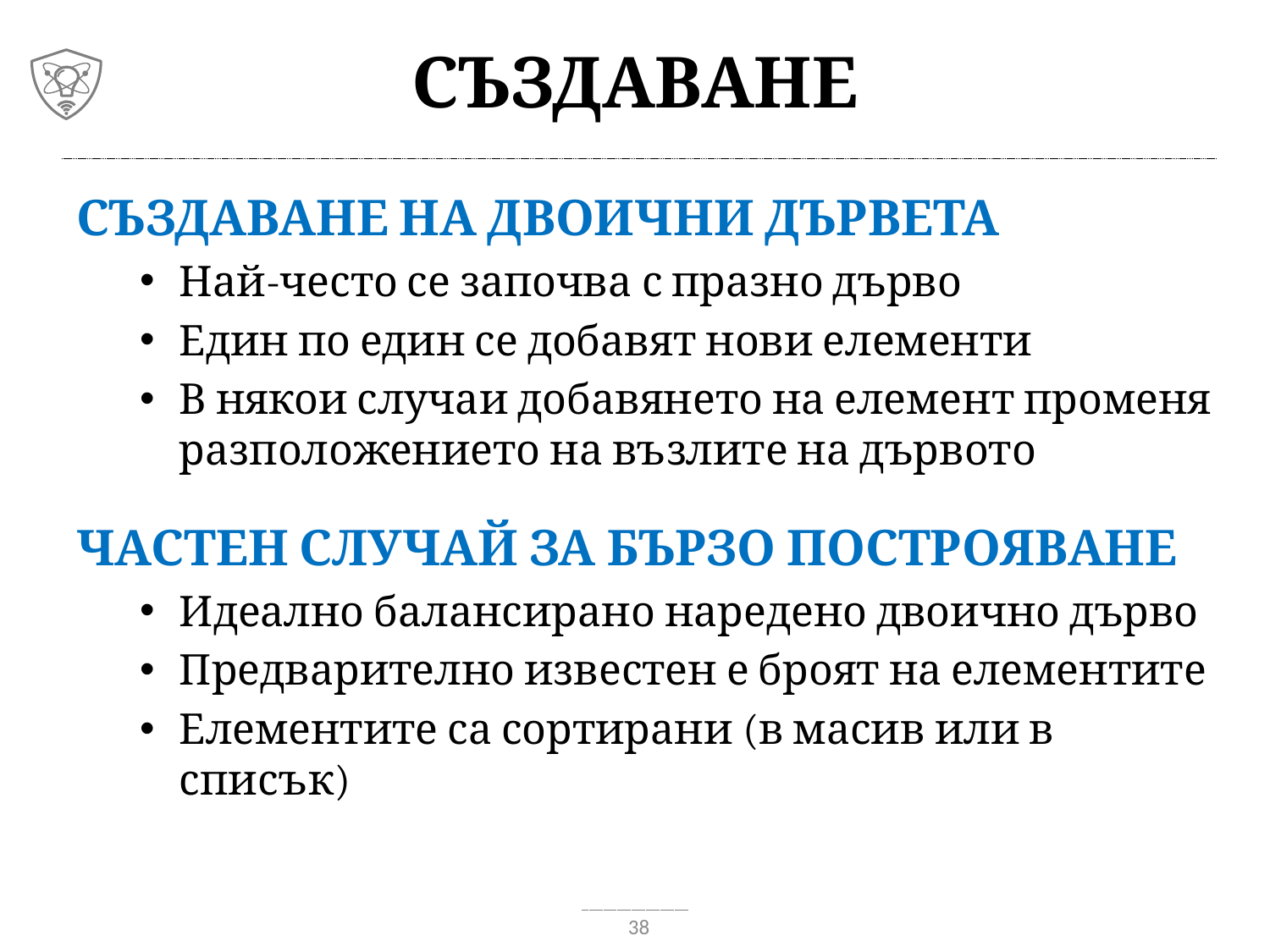

# Създаване
Създаване на двоични дървета
Най-често се започва с празно дърво
Един по един се добавят нови елементи
В някои случаи добавянето на елемент променя разположението на възлите на дървото
Частен случай за бързо построяване
Идеално балансирано наредено двоично дърво
Предварително известен е броят на елементите
Елементите са сортирани (в масив или в списък)

38